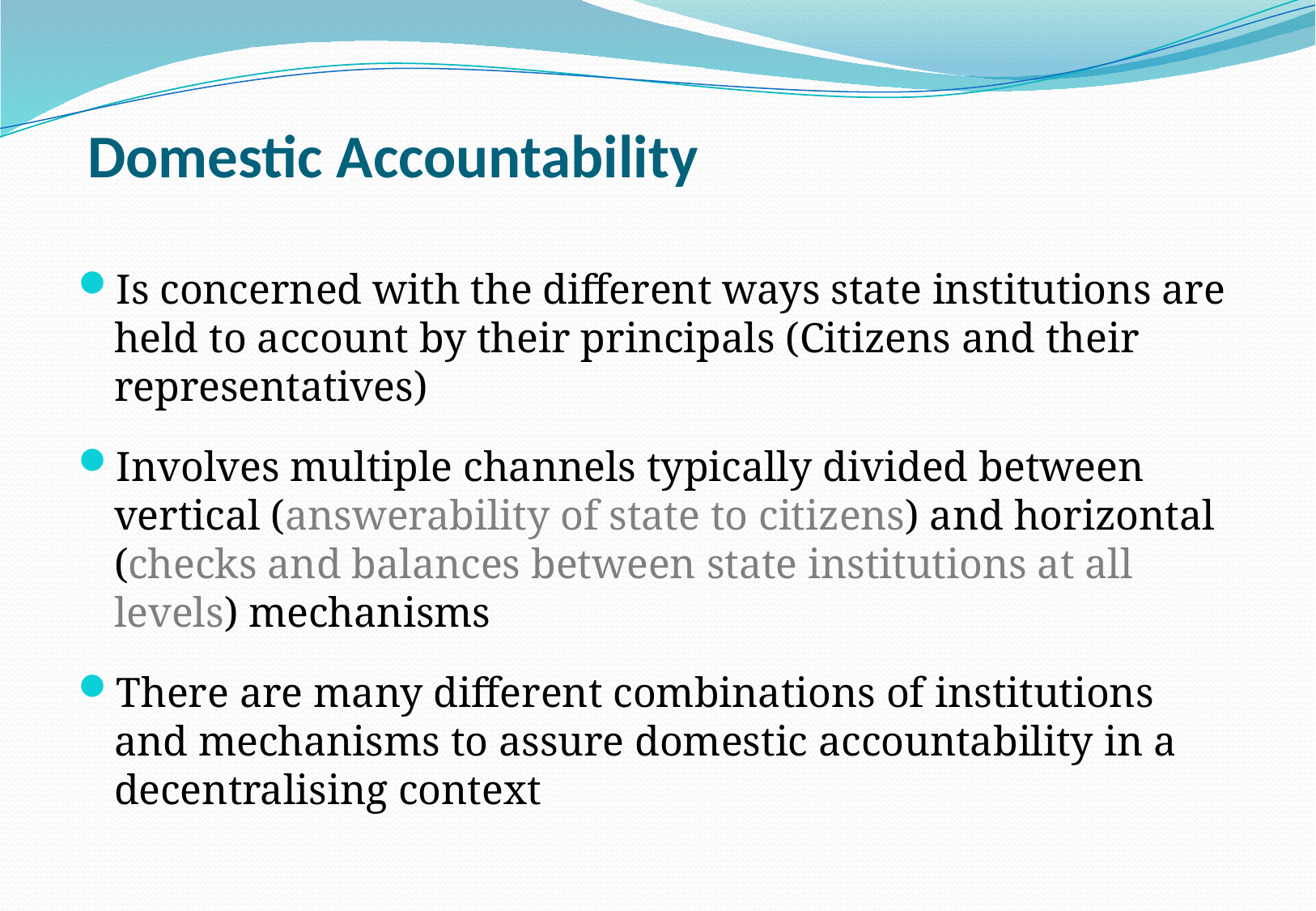

# Domestic Accountability
Is concerned with the different ways state institutions are held to account by their principals (Citizens and their representatives)

Involves multiple channels typically divided between vertical (answerability of state to citizens) and horizontal (checks and balances between state institutions at all levels) mechanisms

There are many different combinations of institutions and mechanisms to assure domestic accountability in a decentralising context